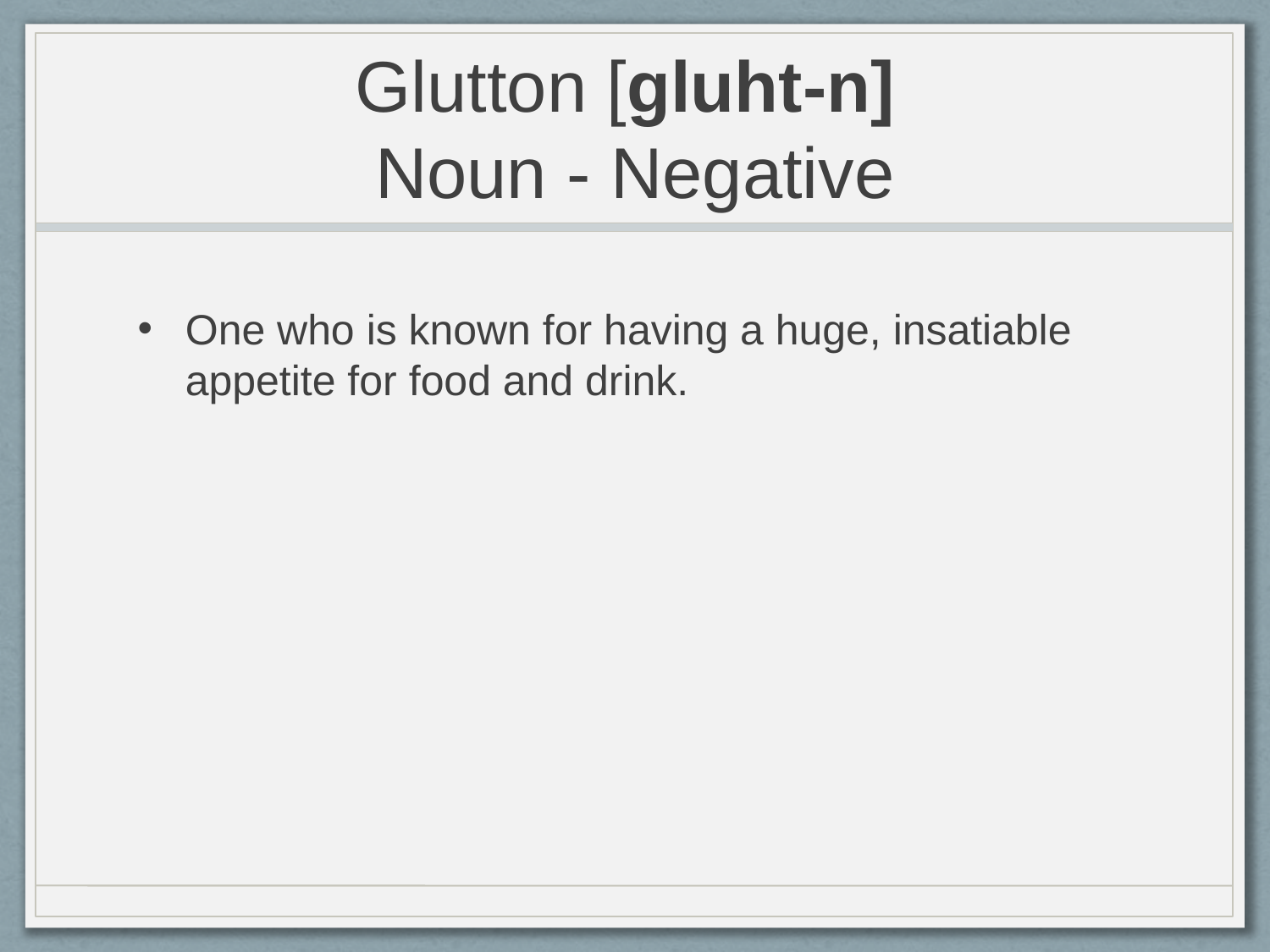

# Glutton [gluht-n] Noun - Negative
One who is known for having a huge, insatiable appetite for food and drink.